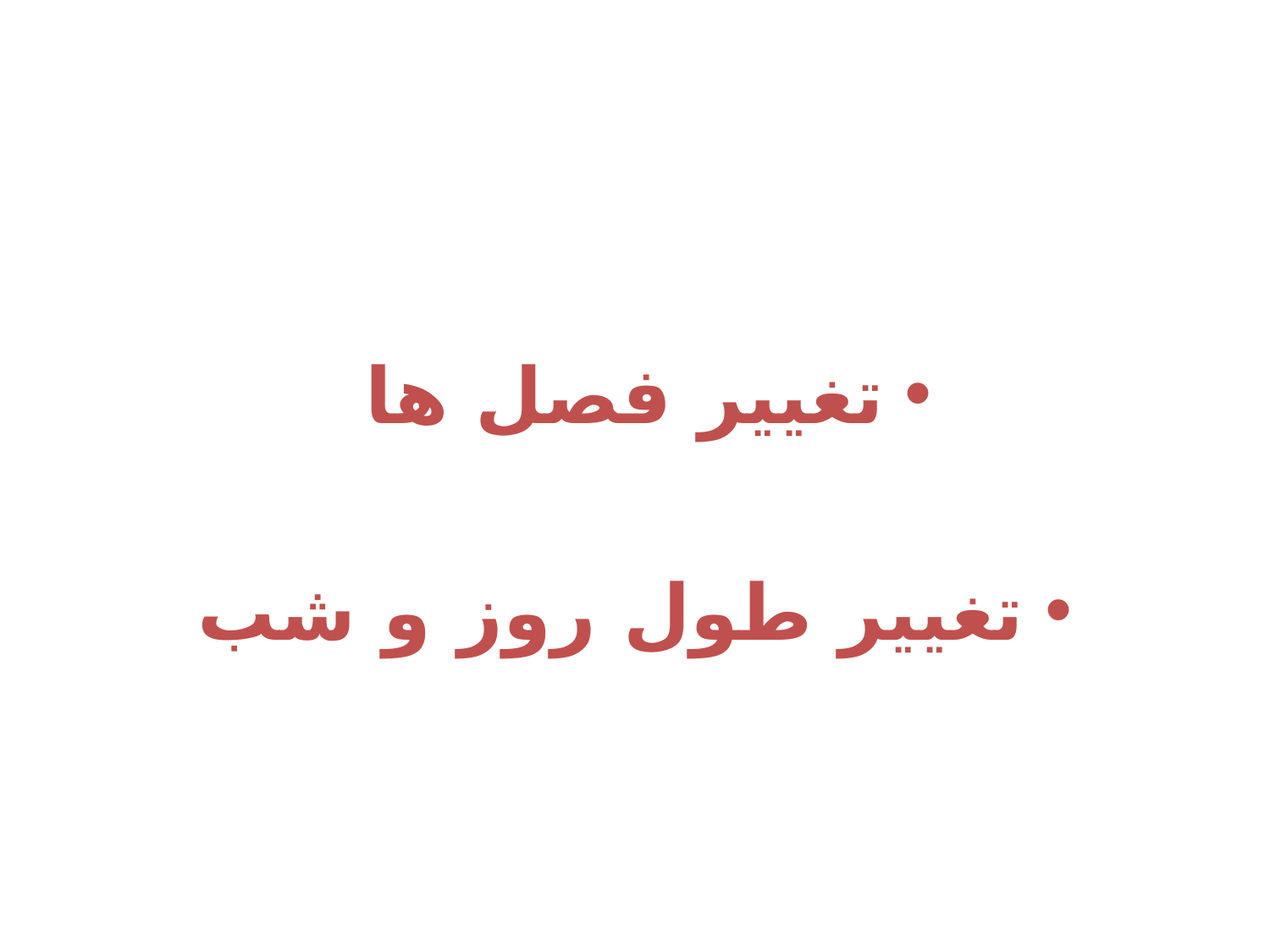

#

تغییر فصل ها

تغییر طول روز و شب